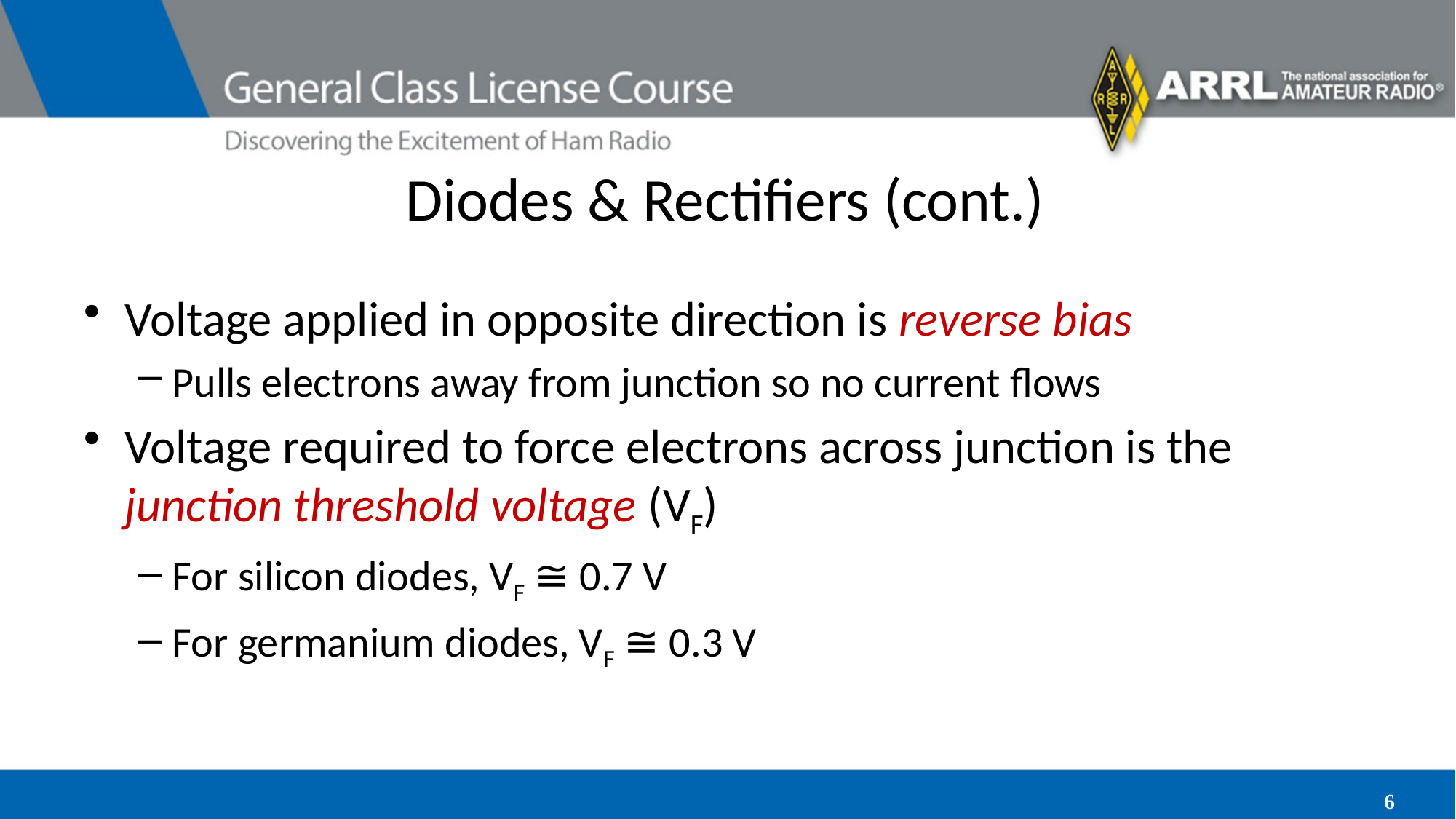

# Diodes & Rectifiers (cont.)
Voltage applied in opposite direction is reverse bias
Pulls electrons away from junction so no current flows
Voltage required to force electrons across junction is the junction threshold voltage (VF)
For silicon diodes, VF ≅ 0.7 V
For germanium diodes, VF ≅ 0.3 V